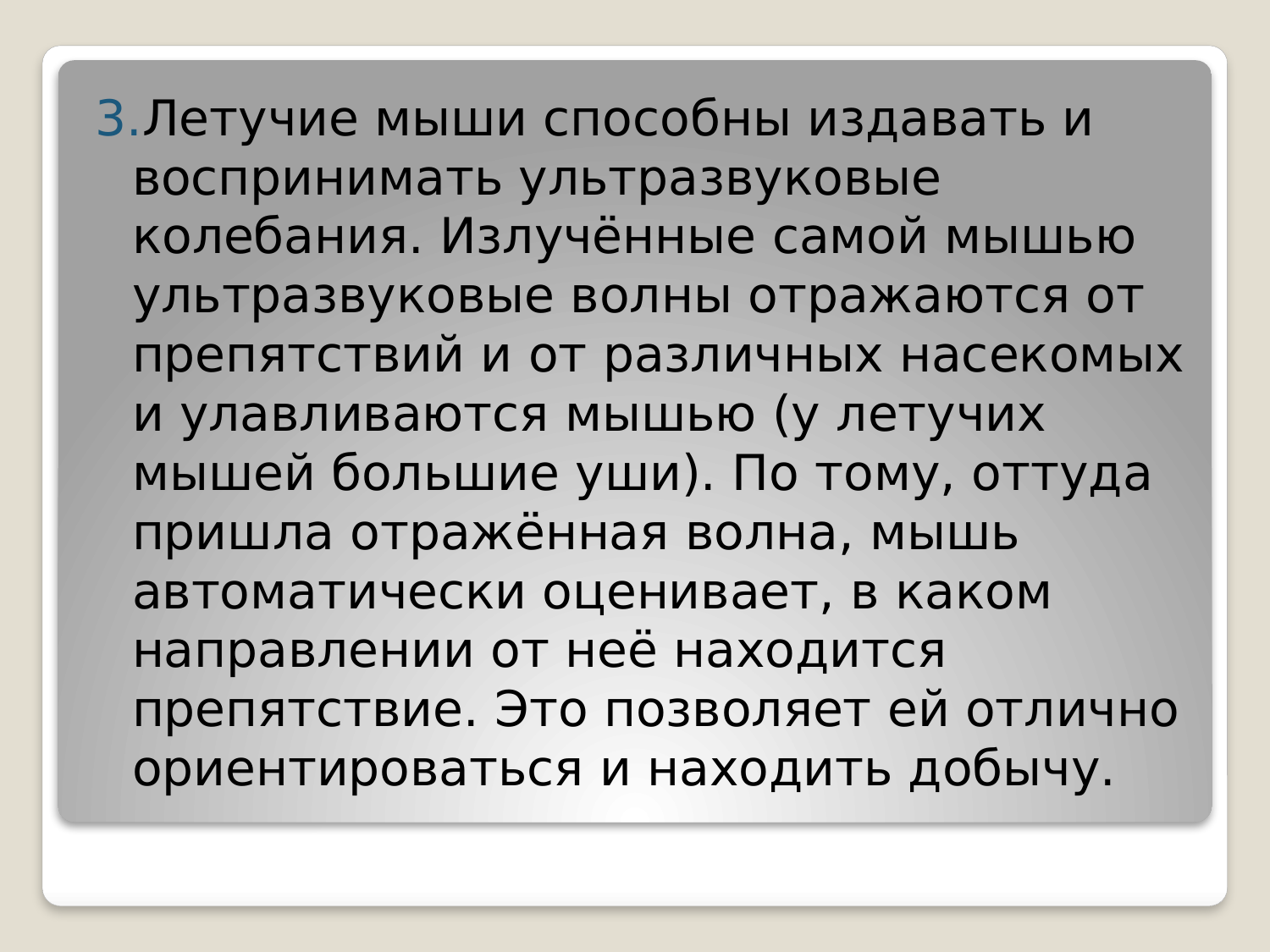

3.Летучие мыши способны издавать и воспринимать ультразвуковые колебания. Излучённые самой мышью ультразвуковые волны отражаются от препятствий и от различных насекомых и улавливаются мышью (у летучих мышей большие уши). По тому, оттуда пришла отражённая волна, мышь автоматически оценивает, в каком направлении от неё находится препятствие. Это позволяет ей отлично ориентироваться и находить добычу.

#